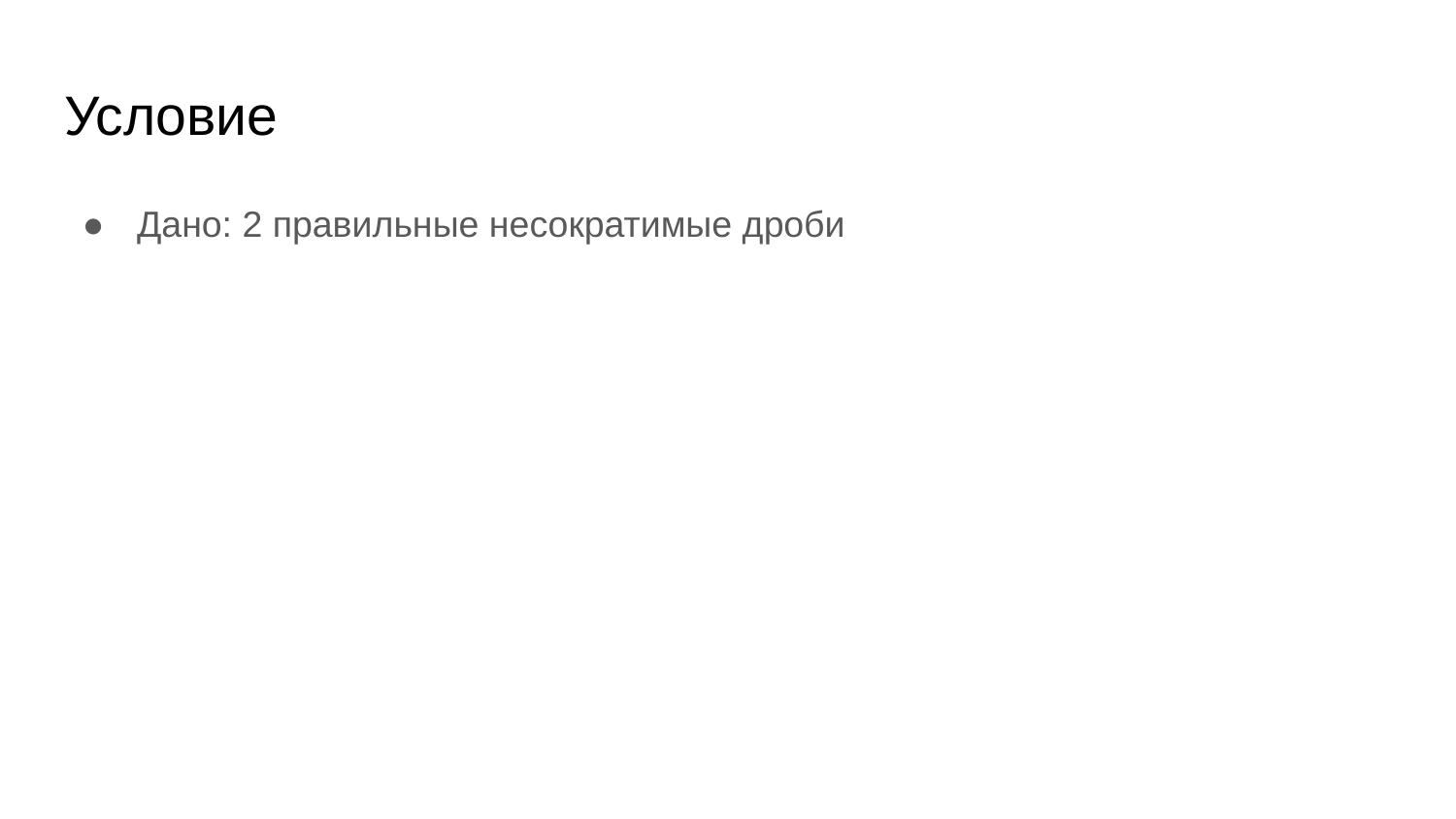

# Условие
Дано: 2 правильные несократимые дроби